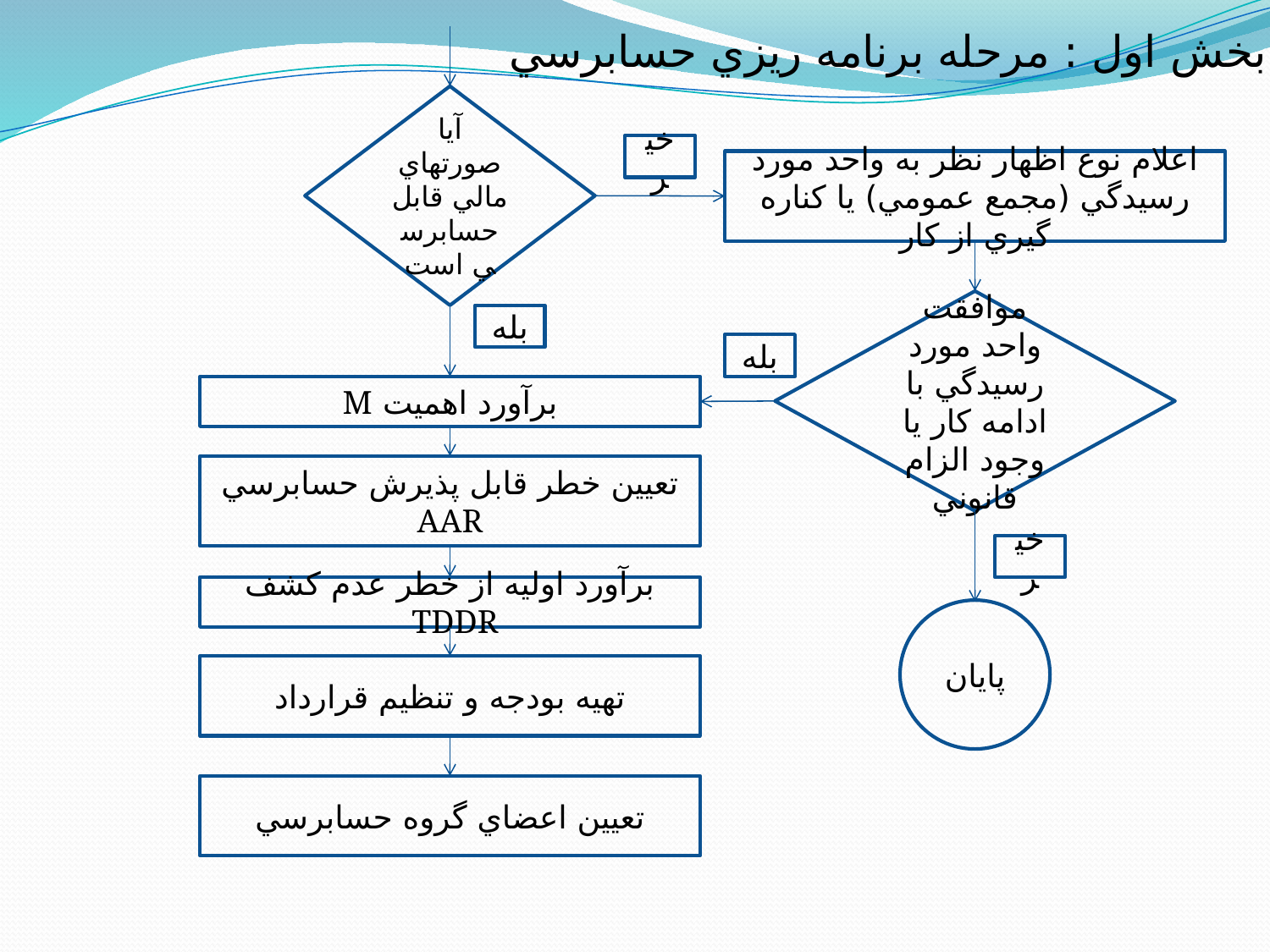

# بخش اول : مرحله برنامه ريزي حسابرسي
آيا صورتهاي مالي قابل حسابرسي است
خير
اعلام نوع اظهار نظر به واحد مورد رسيدگي (مجمع عمومي) يا كناره گيري از كار
موافقت واحد مورد رسيدگي با ادامه كار يا وجود الزام قانوني
بله
بله
برآورد اهميت M
تعيين خطر قابل پذيرش حسابرسي AAR
خير
برآورد اوليه از خطر عدم كشف TDDR
پايان
تهيه بودجه و تنظيم قرارداد
تعيين اعضاي گروه حسابرسي